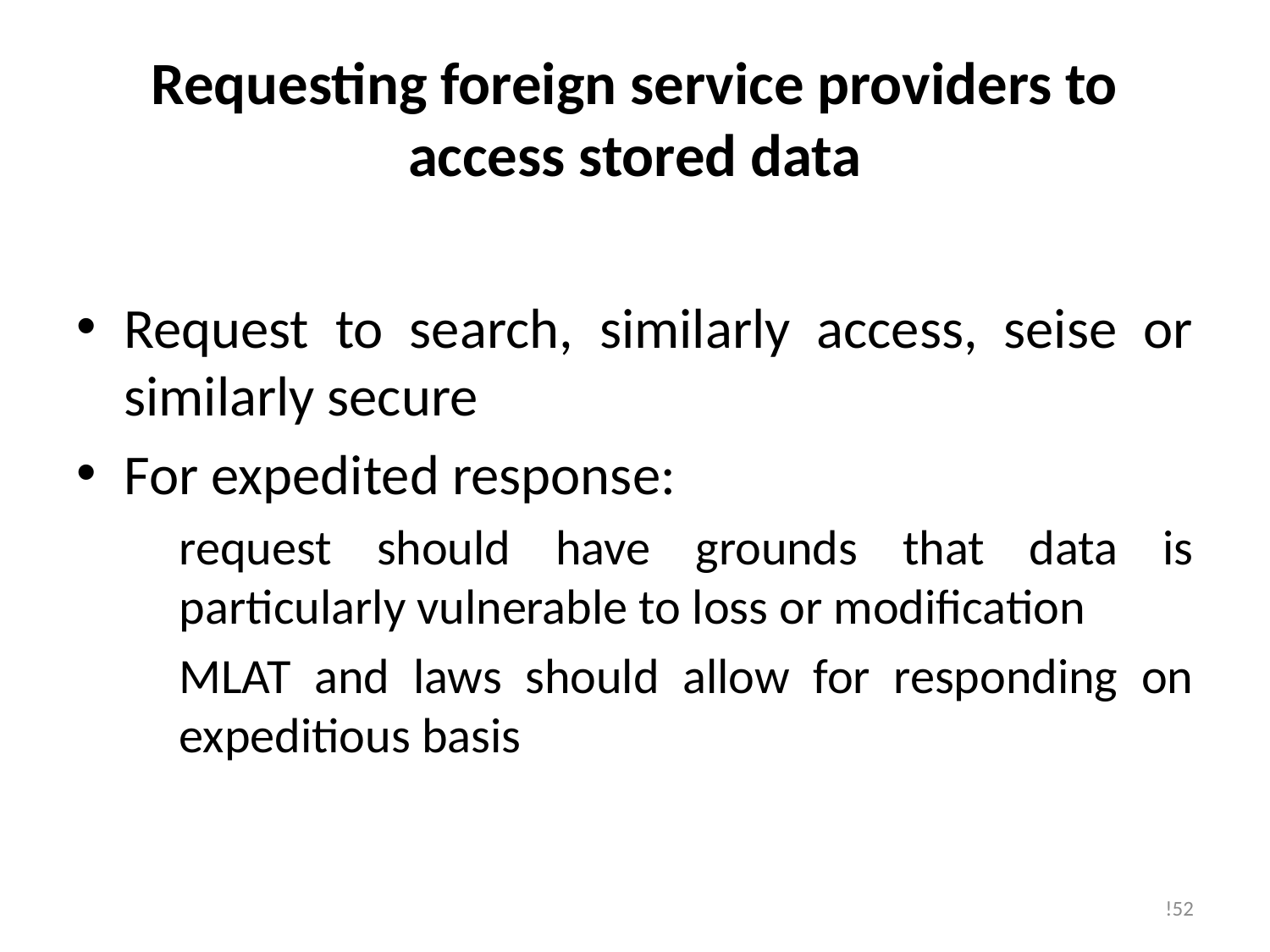

# Requesting foreign service providers to access stored data
Request to search, similarly access, seise or similarly secure
For expedited response:
request should have grounds that data is particularly vulnerable to loss or modification
MLAT and laws should allow for responding on expeditious basis

!52